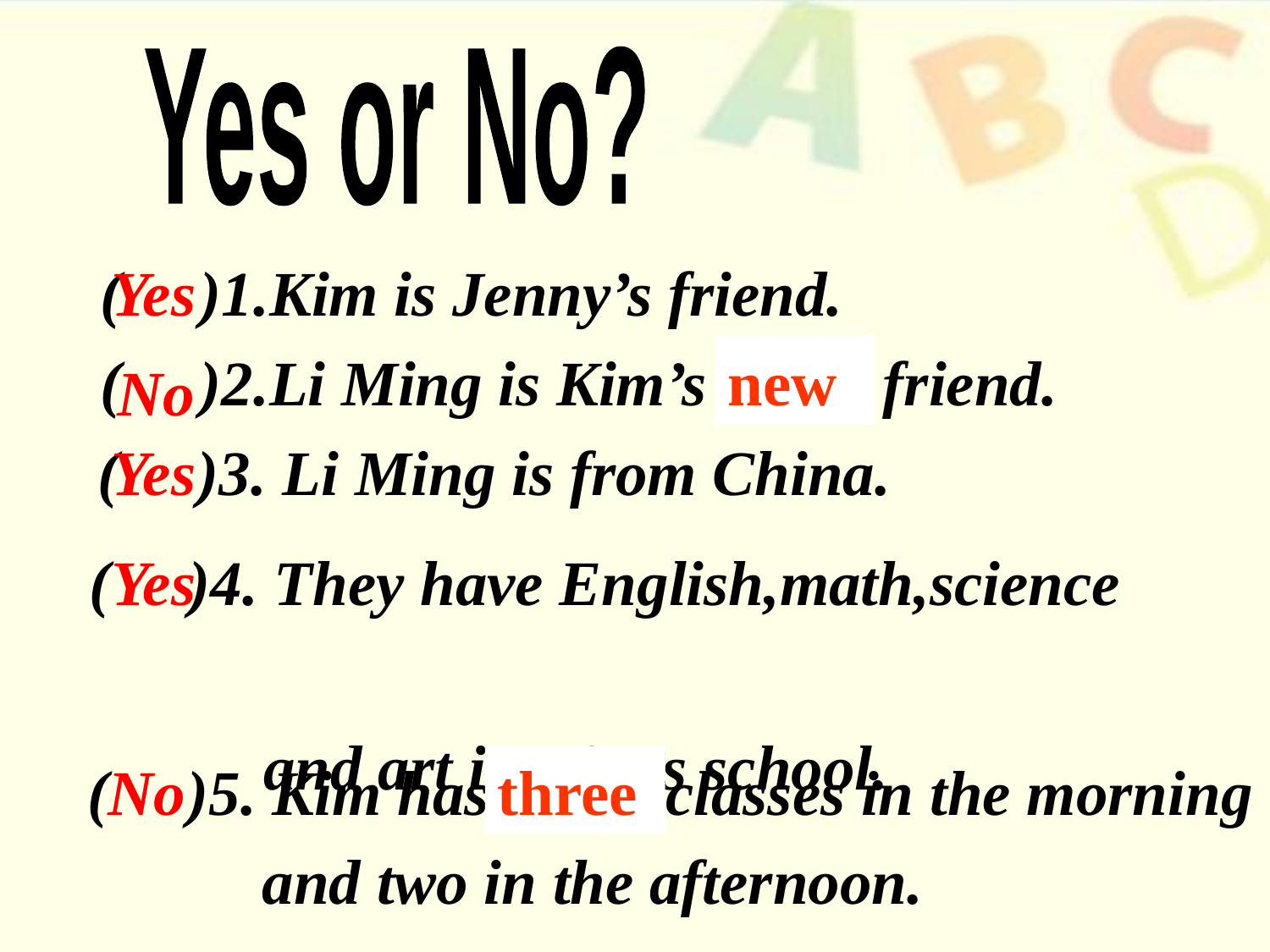

Yes or No?
(     )1.Kim is Jenny’s friend.
Yes
(     )2.Li Ming is Kim’s old     friend.
new
No
(     )3. Li Ming is from China.
Yes
       (     )4. They have English,math,science
                  and art in Kim’s school.
Yes
(     )5. Kim has four   classes in the morning
           and two in the afternoon.
No
three